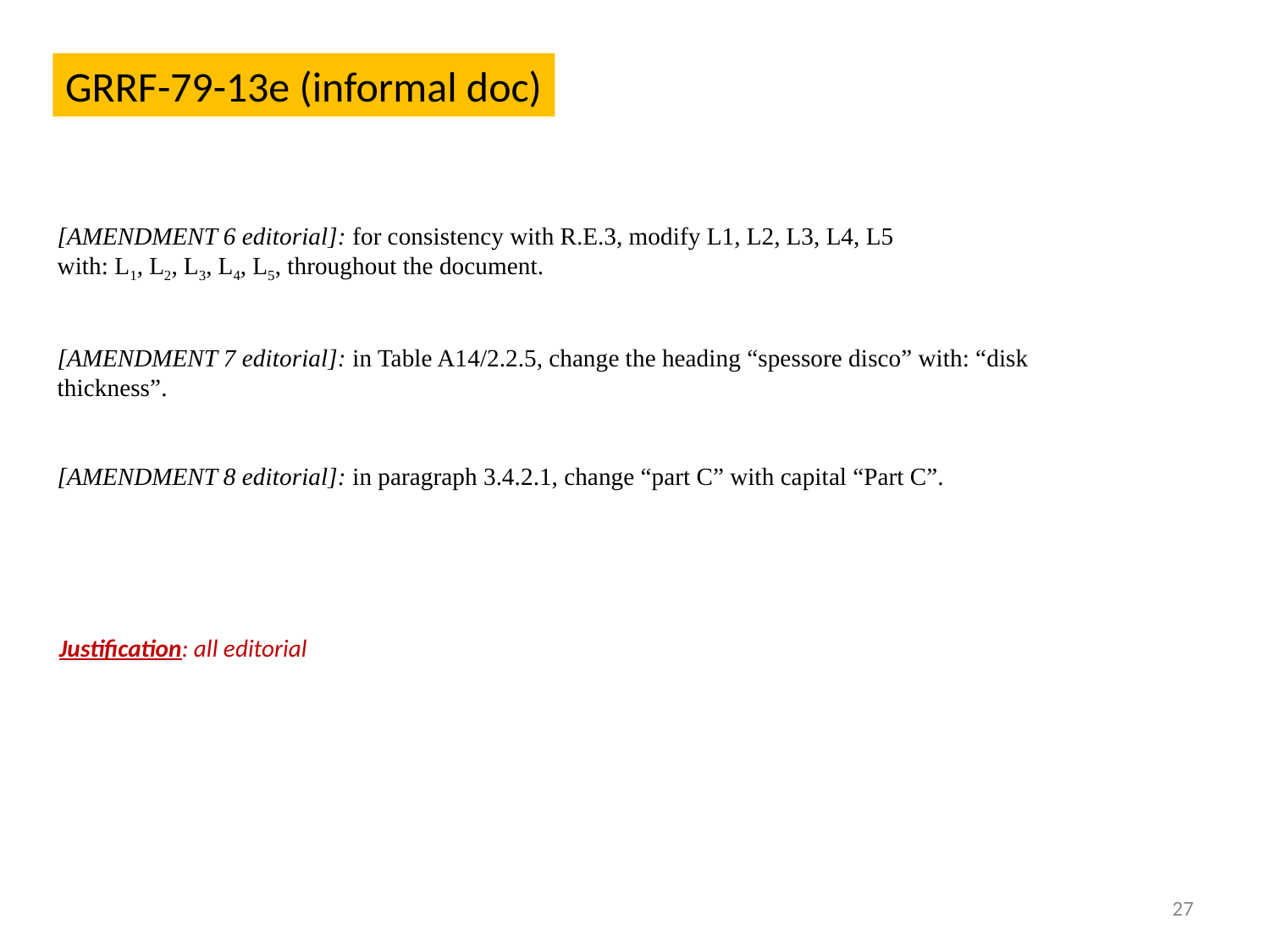

GRRF-79-13e (informal doc)
[AMENDMENT 6 editorial]: for consistency with R.E.3, modify L1, L2, L3, L4, L5
with: L1, L2, L3, L4, L5, throughout the document.

[AMENDMENT 7 editorial]: in Table A14/2.2.5, change the heading “spessore disco” with: “disk thickness”.

[AMENDMENT 8 editorial]: in paragraph 3.4.2.1, change “part C” with capital “Part C”.
Justification: all editorial
27